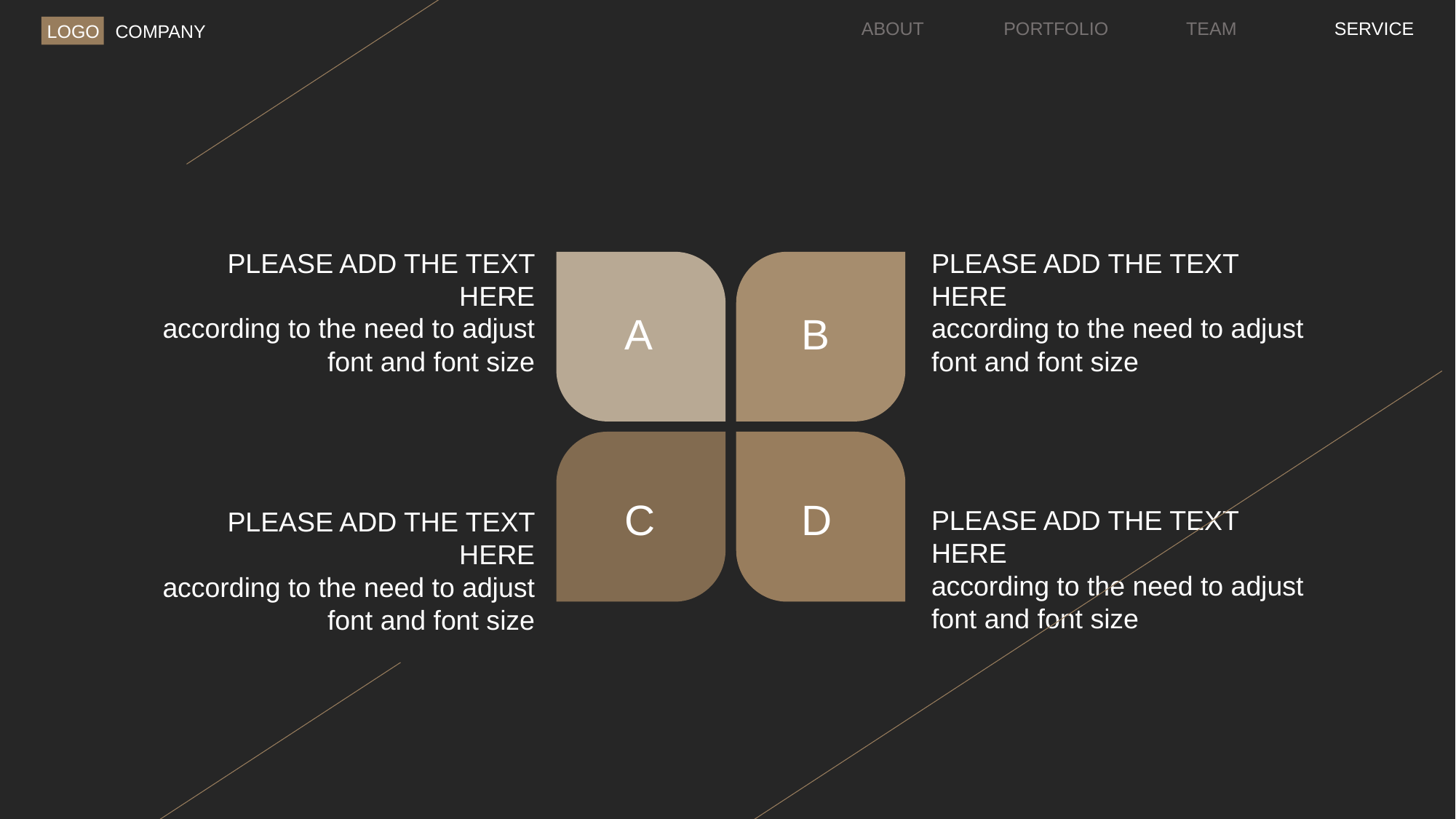

ABOUT
PORTFOLIO
TEAM
SERVICE
COMPANY
LOGO

PLEASE ADD THE TEXT HERE
according to the need to adjust font and font size
PLEASE ADD THE TEXT HERE
according to the need to adjust font and font size

A
B

C
D
PLEASE ADD THE TEXT HERE
according to the need to adjust font and font size
PLEASE ADD THE TEXT HERE
according to the need to adjust font and font size